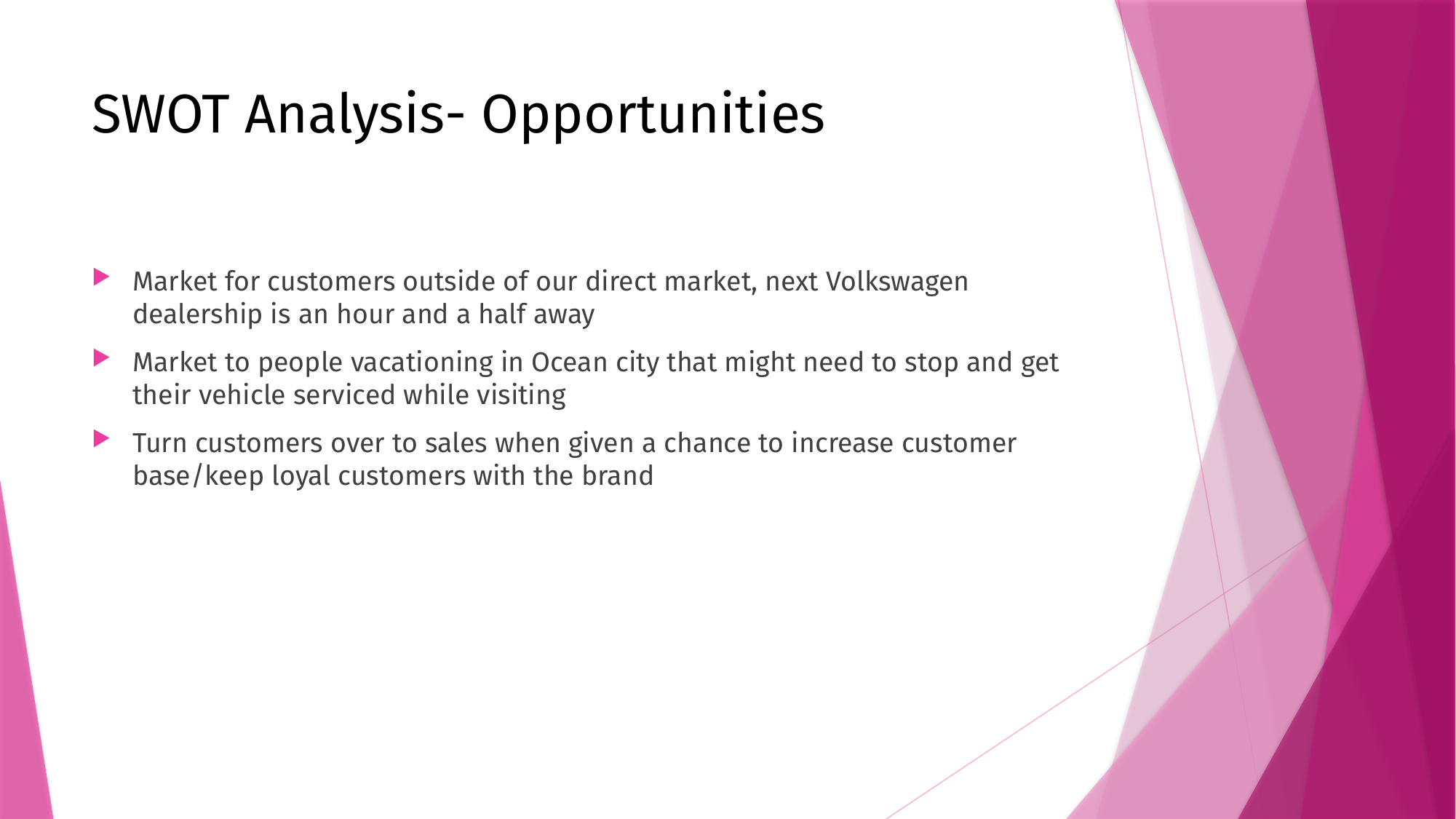

# SWOT Analysis- Opportunities
Market for customers outside of our direct market, next Volkswagen dealership is an hour and a half away
Market to people vacationing in Ocean city that might need to stop and get their vehicle serviced while visiting
Turn customers over to sales when given a chance to increase customer base/keep loyal customers with the brand